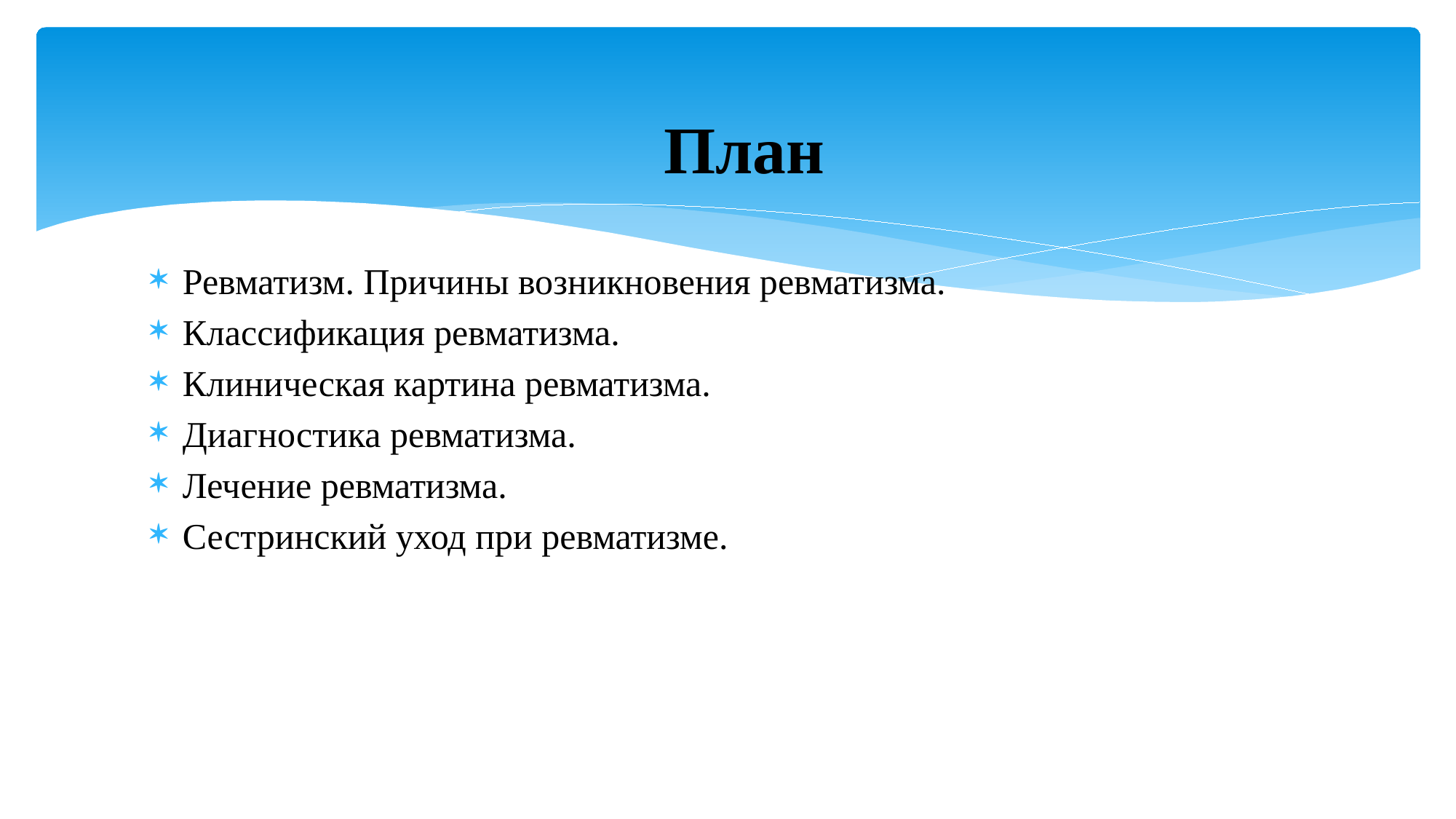

# План
Ревматизм. Причины возникновения ревматизма.
Классификация ревматизма.
Клиническая картина ревматизма.
Диагностика ревматизма.
Лечение ревматизма.
Сестринский уход при ревматизме.